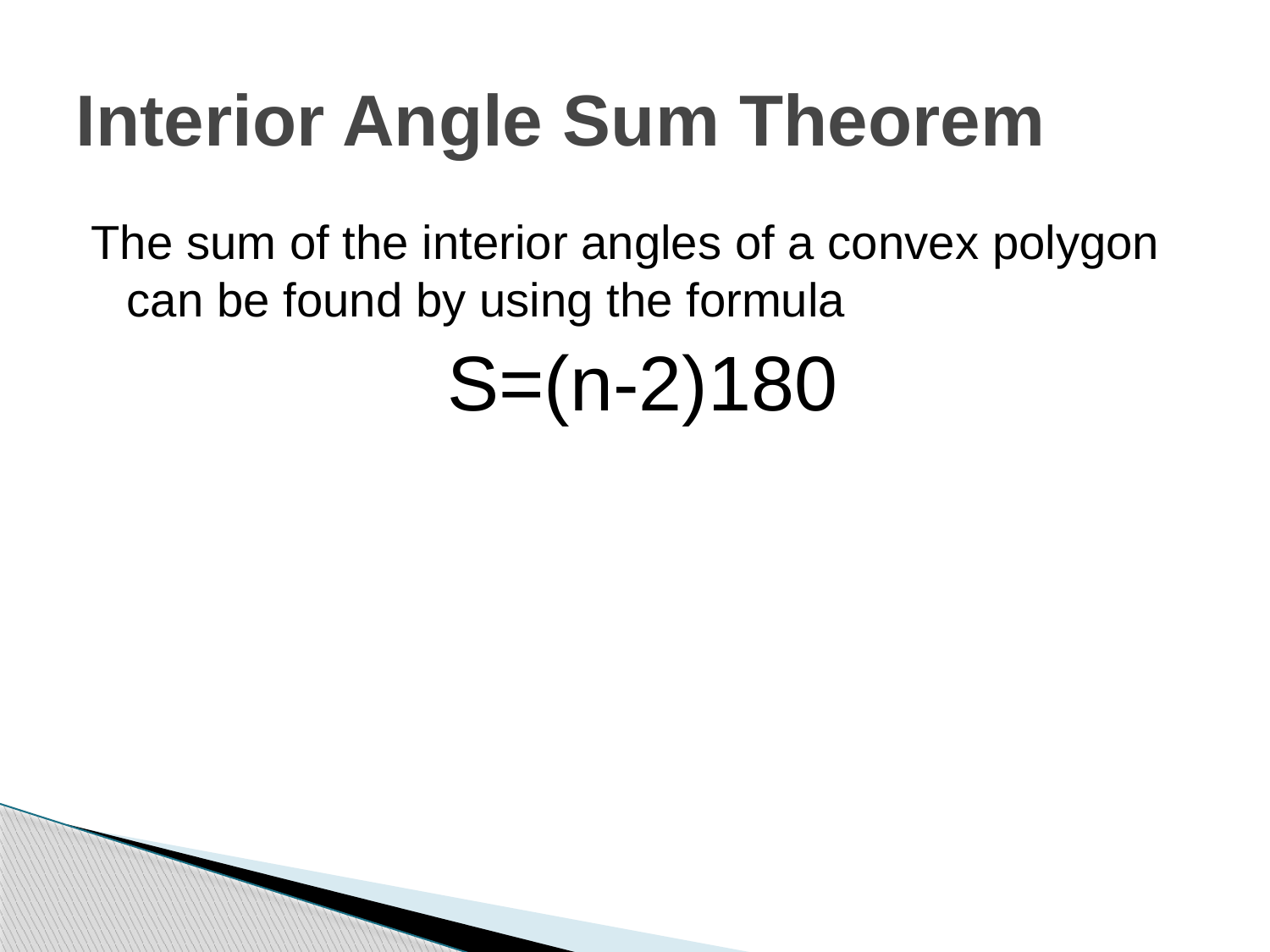

# Interior Angle Sum Theorem
The sum of the interior angles of a convex polygon can be found by using the formula
S=(n-2)180